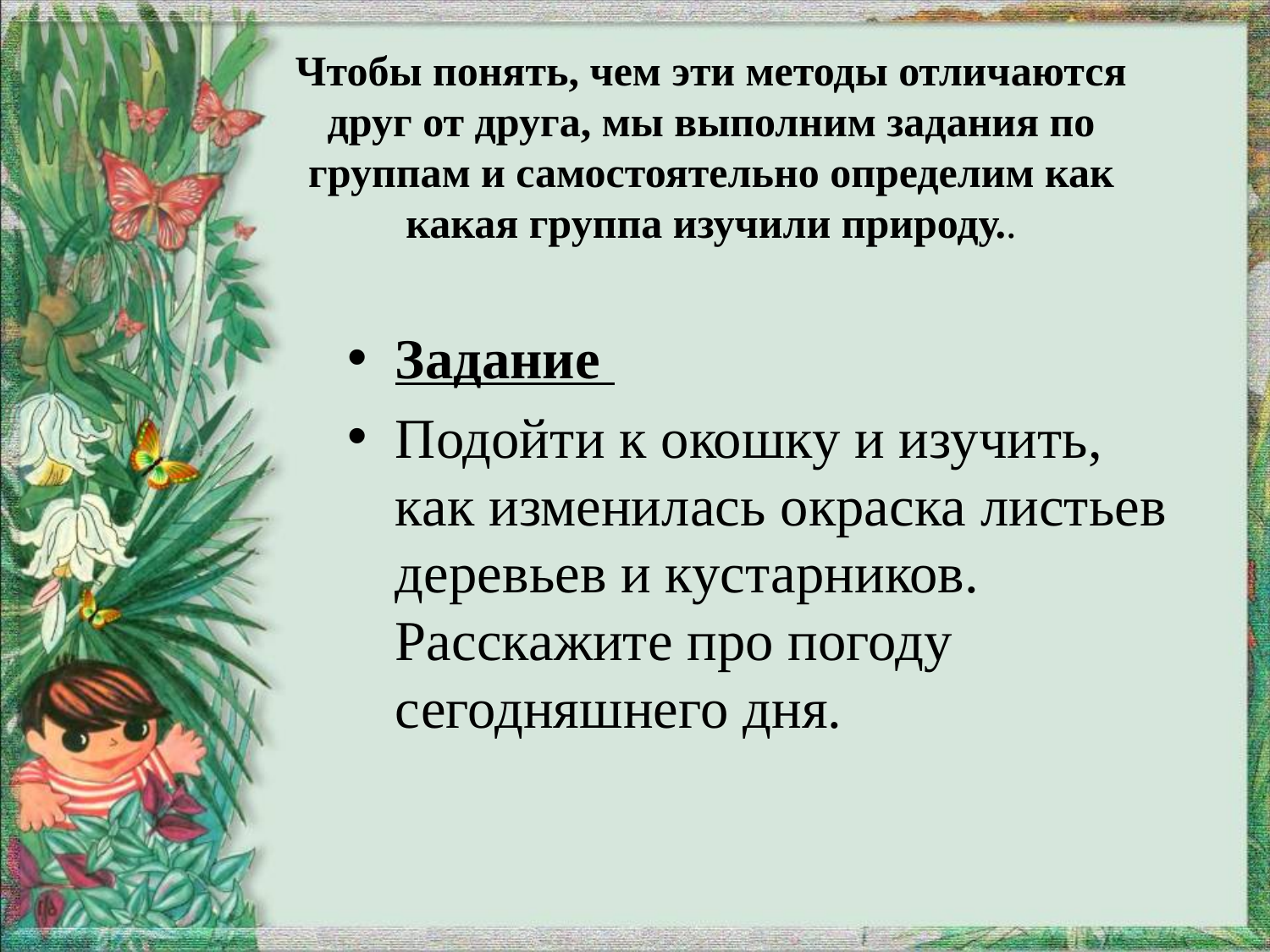

Чтобы понять, чем эти методы отличаются друг от друга, мы выполним задания по группам и самостоятельно определим как какая группа изучили природу..
Задание
Подойти к окошку и изучить, как изменилась окраска листьев деревьев и кустарников. Расскажите про погоду сегодняшнего дня.